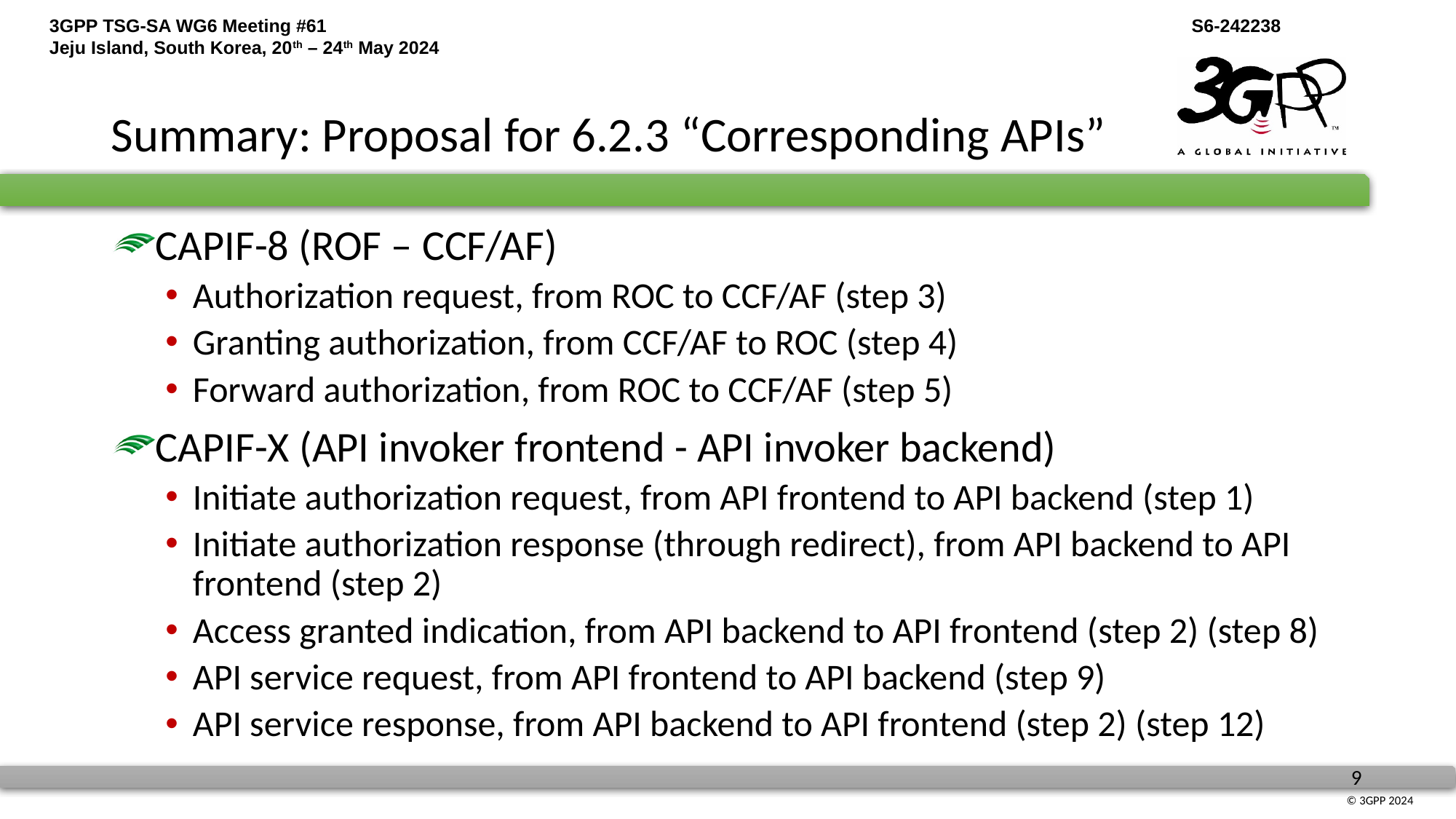

# Summary: Proposal for 6.2.3 “Corresponding APIs”
CAPIF-8 (ROF – CCF/AF)
Authorization request, from ROC to CCF/AF (step 3)
Granting authorization, from CCF/AF to ROC (step 4)
Forward authorization, from ROC to CCF/AF (step 5)
CAPIF-X (API invoker frontend - API invoker backend)
Initiate authorization request, from API frontend to API backend (step 1)
Initiate authorization response (through redirect), from API backend to API frontend (step 2)
Access granted indication, from API backend to API frontend (step 2) (step 8)
API service request, from API frontend to API backend (step 9)
API service response, from API backend to API frontend (step 2) (step 12)